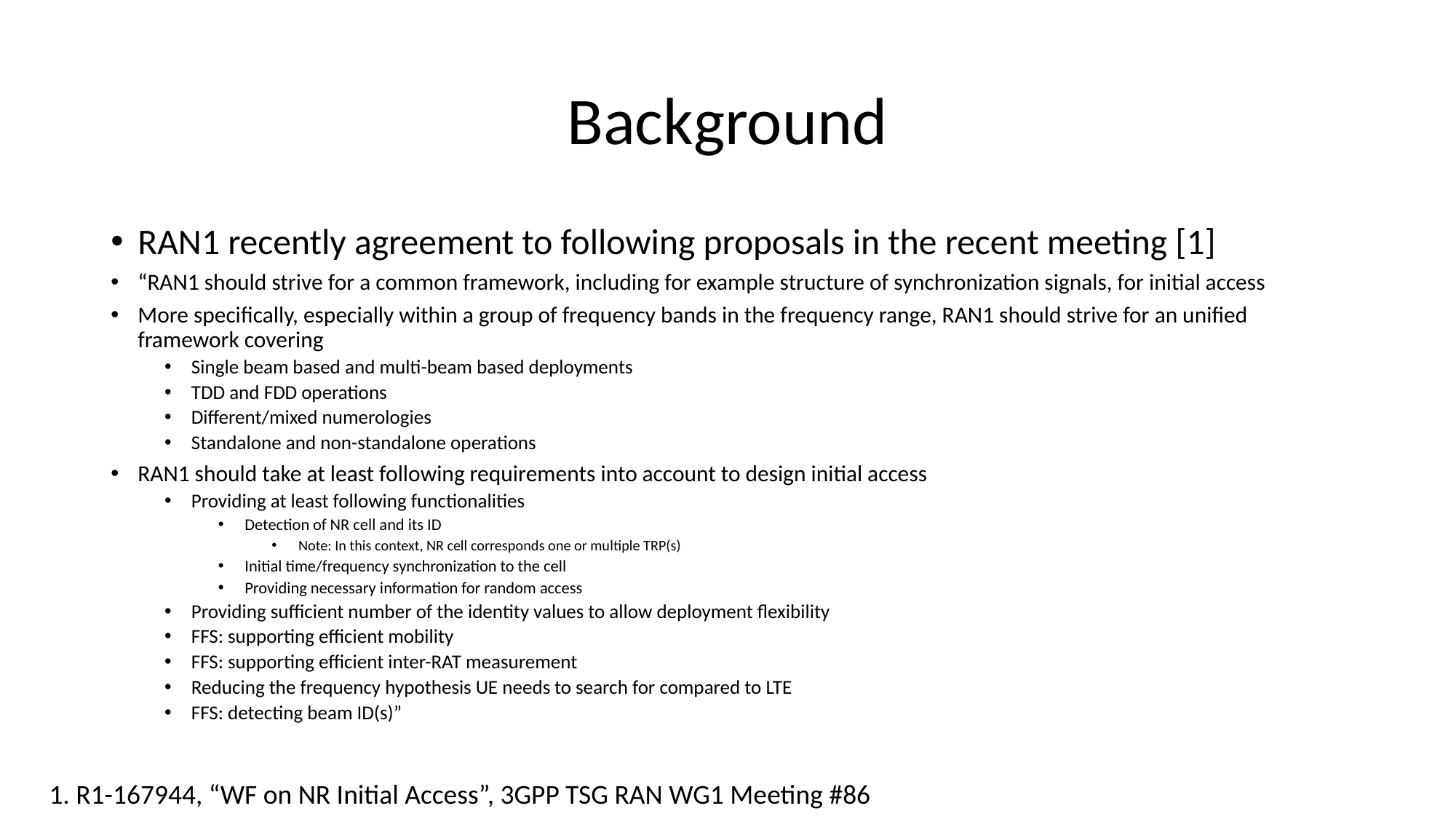

# Background
RAN1 recently agreement to following proposals in the recent meeting [1]
“RAN1 should strive for a common framework, including for example structure of synchronization signals, for initial access
More specifically, especially within a group of frequency bands in the frequency range, RAN1 should strive for an unified framework covering
Single beam based and multi-beam based deployments
TDD and FDD operations
Different/mixed numerologies
Standalone and non-standalone operations
RAN1 should take at least following requirements into account to design initial access
Providing at least following functionalities
Detection of NR cell and its ID
Note: In this context, NR cell corresponds one or multiple TRP(s)
Initial time/frequency synchronization to the cell
Providing necessary information for random access
Providing sufficient number of the identity values to allow deployment flexibility
FFS: supporting efficient mobility
FFS: supporting efficient inter-RAT measurement
Reducing the frequency hypothesis UE needs to search for compared to LTE
FFS: detecting beam ID(s)”

1. R1-167944, “WF on NR Initial Access”, 3GPP TSG RAN WG1 Meeting #86